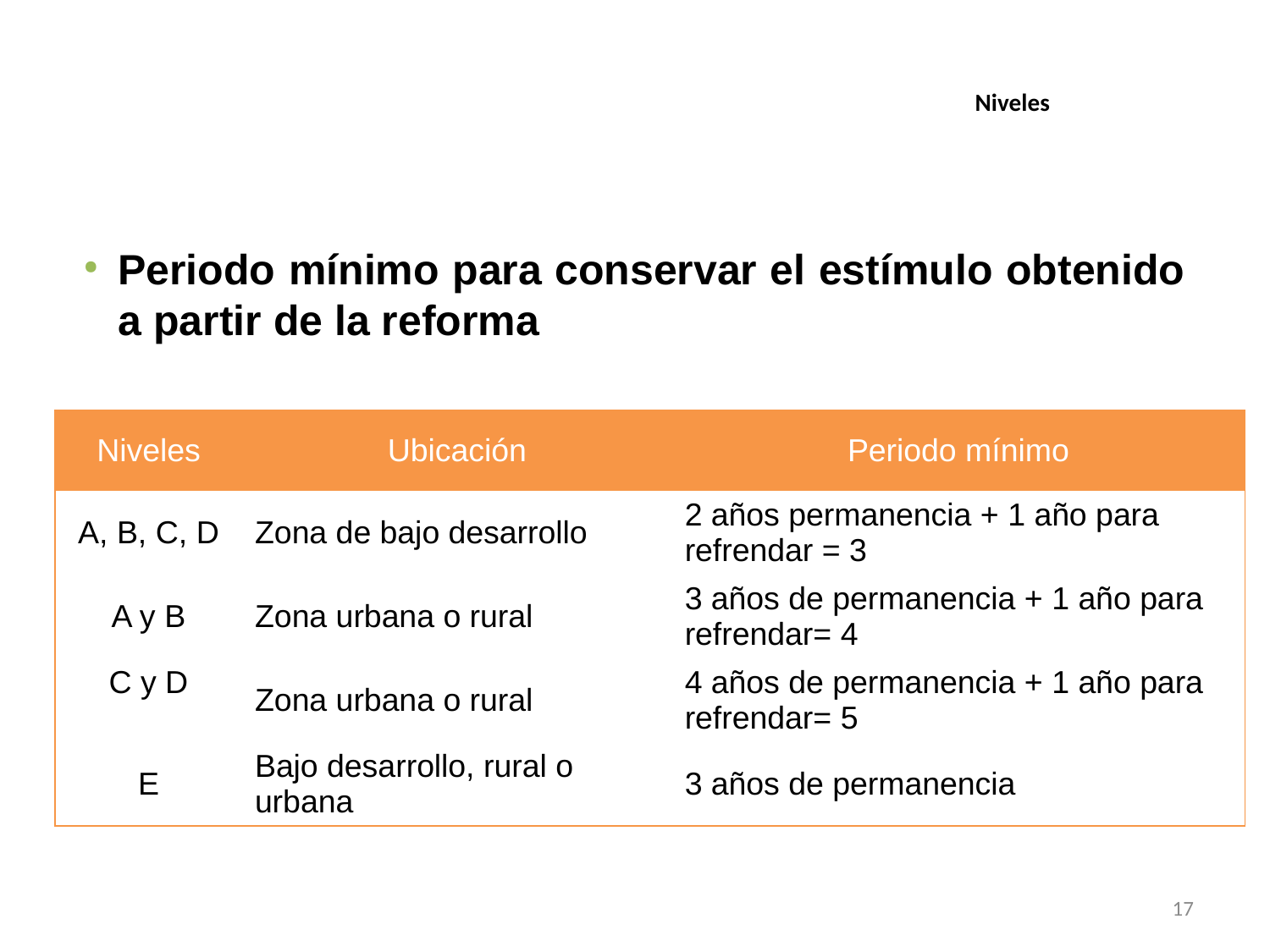

Niveles
Periodo mínimo para conservar el estímulo obtenido a partir de la reforma

| Niveles | Ubicación | Periodo mínimo |
| --- | --- | --- |
| A, B, C, D | Zona de bajo desarrollo | 2 años permanencia + 1 año para refrendar = 3 |
| A y B | Zona urbana o rural | 3 años de permanencia + 1 año para refrendar= 4 |
| C y D | Zona urbana o rural | 4 años de permanencia + 1 año para refrendar= 5 |
| E | Bajo desarrollo, rural o urbana | 3 años de permanencia |
17